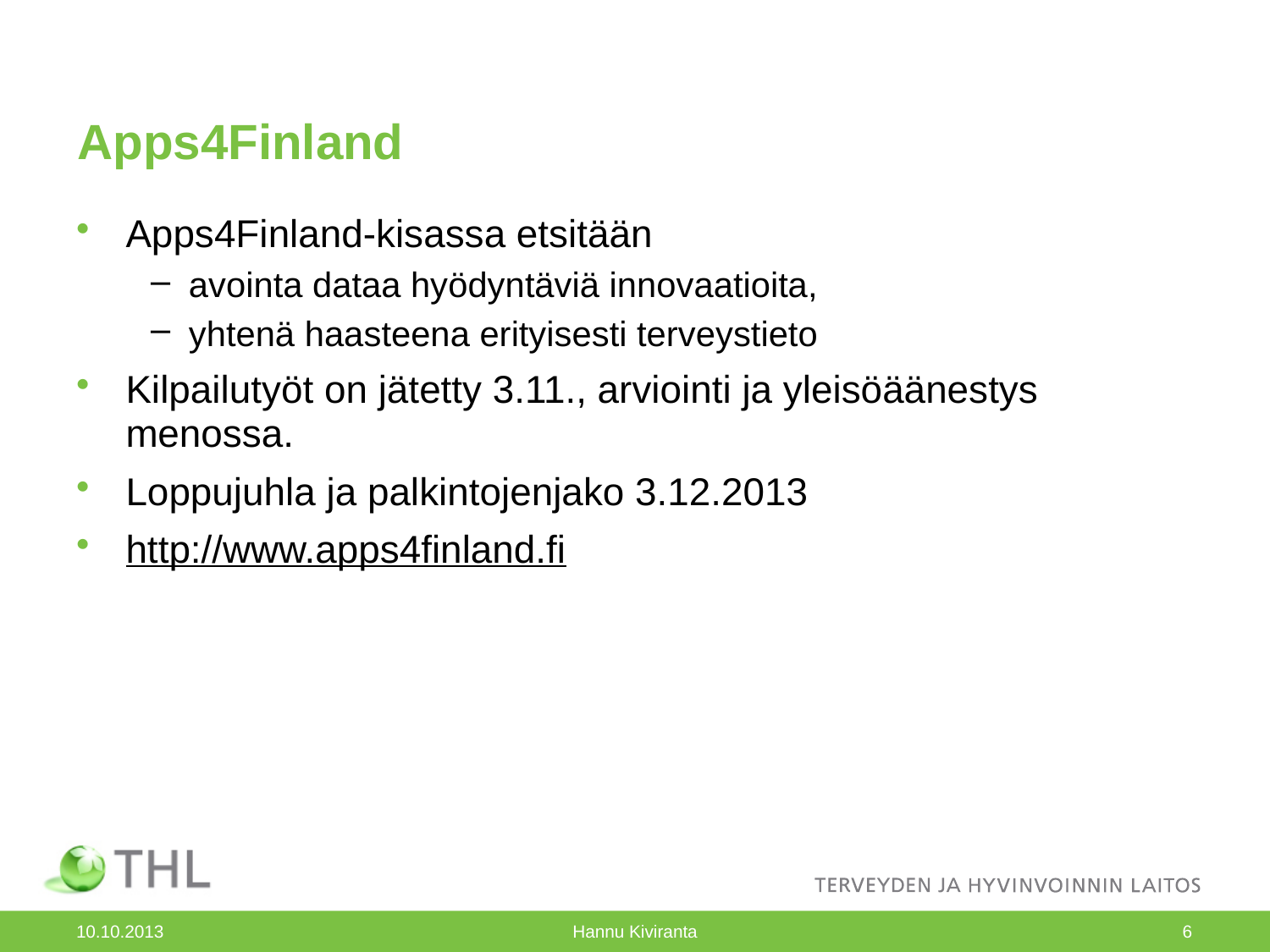

# Apps4Finland
Apps4Finland-kisassa etsitään
avointa dataa hyödyntäviä innovaatioita,
yhtenä haasteena erityisesti terveystieto
Kilpailutyöt on jätetty 3.11., arviointi ja yleisöäänestys menossa.
Loppujuhla ja palkintojenjako 3.12.2013
http://www.apps4finland.fi
10.10.2013
Hannu Kiviranta
6